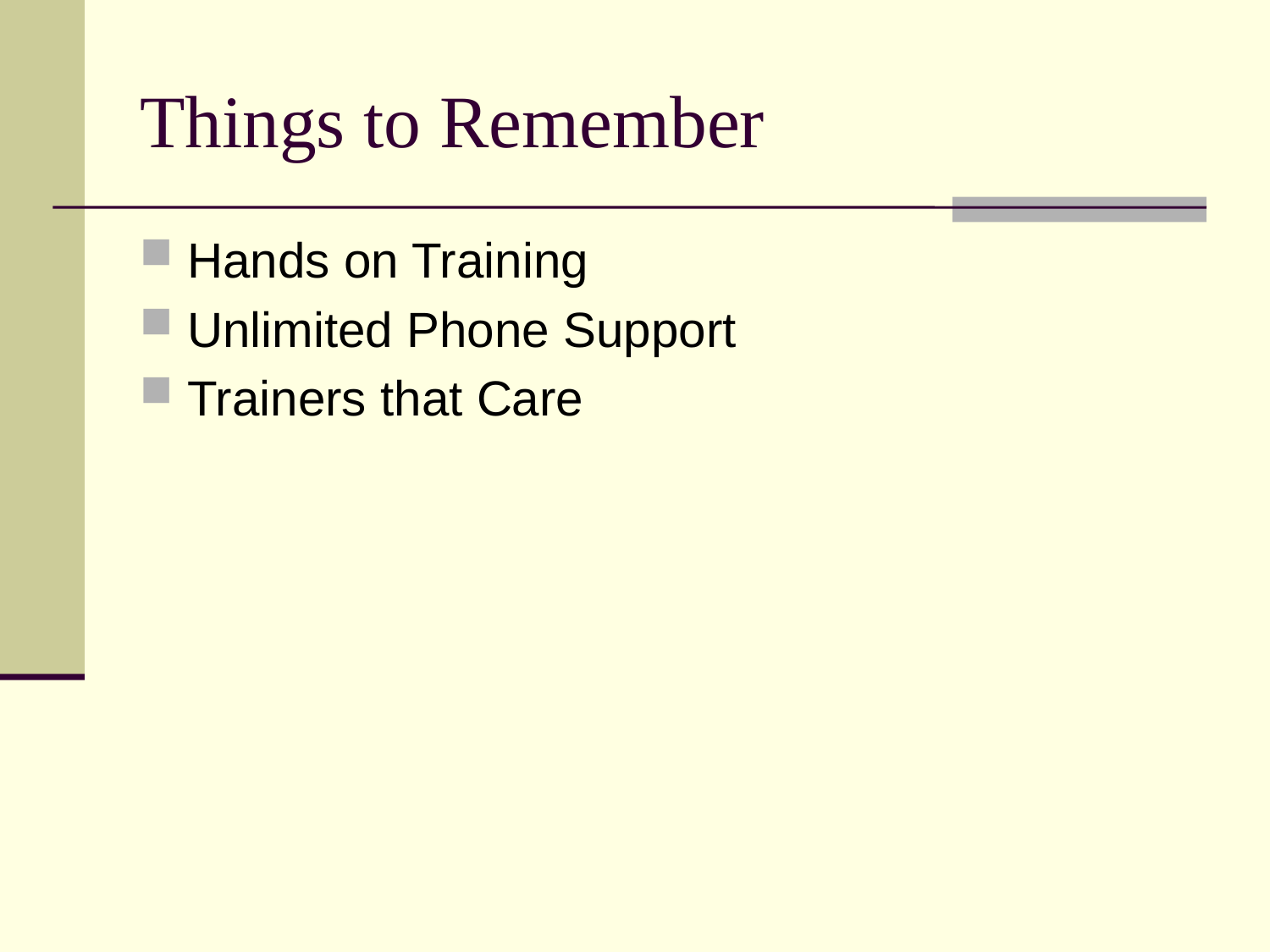

# Things to Remember
Hands on Training
Unlimited Phone Support
Trainers that Care